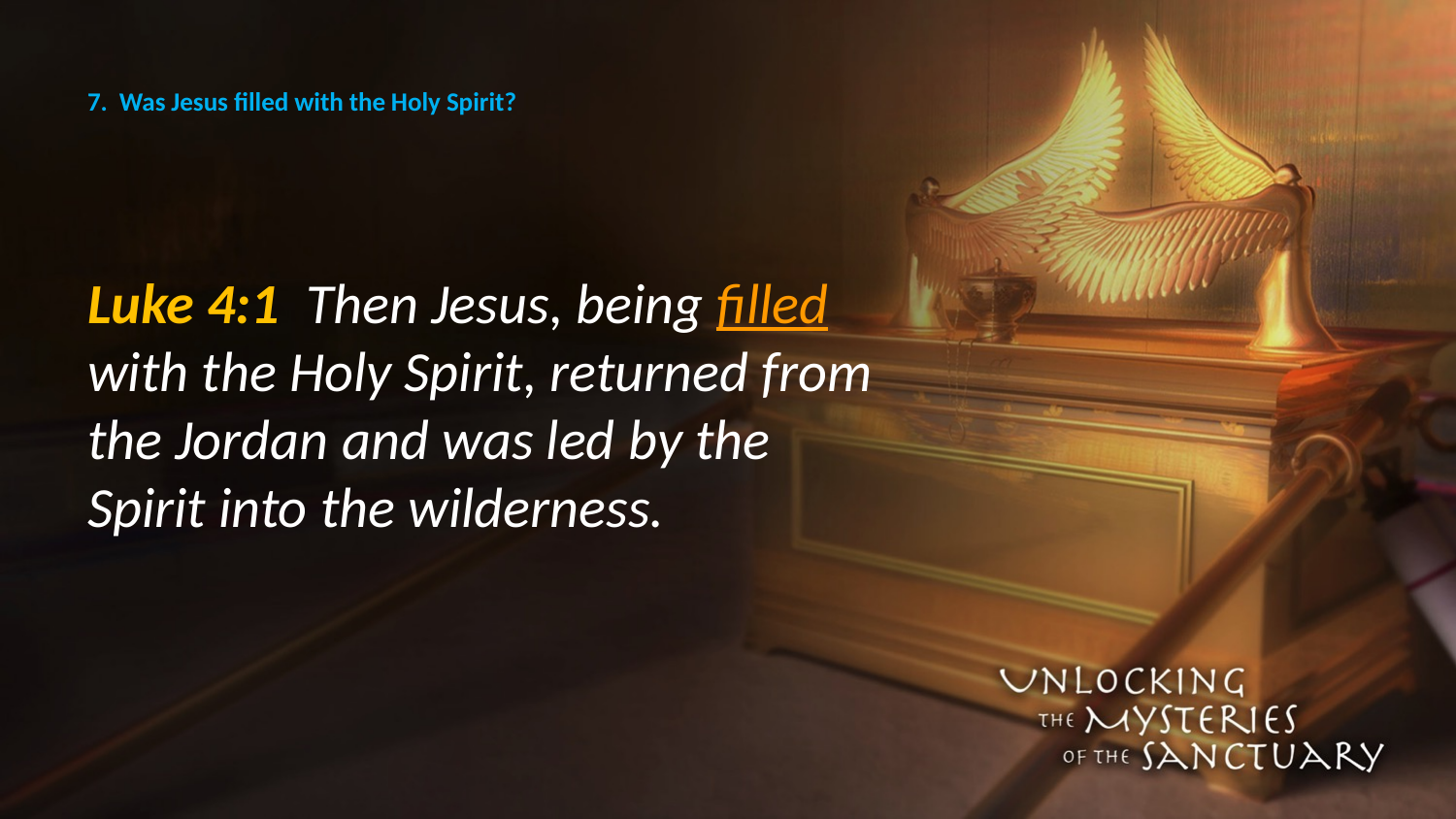

# 7.  Was Jesus filled with the Holy Spirit?

Luke 4:1  Then Jesus, being filled with the Holy Spirit, returned from the Jordan and was led by the Spirit into the wilderness.